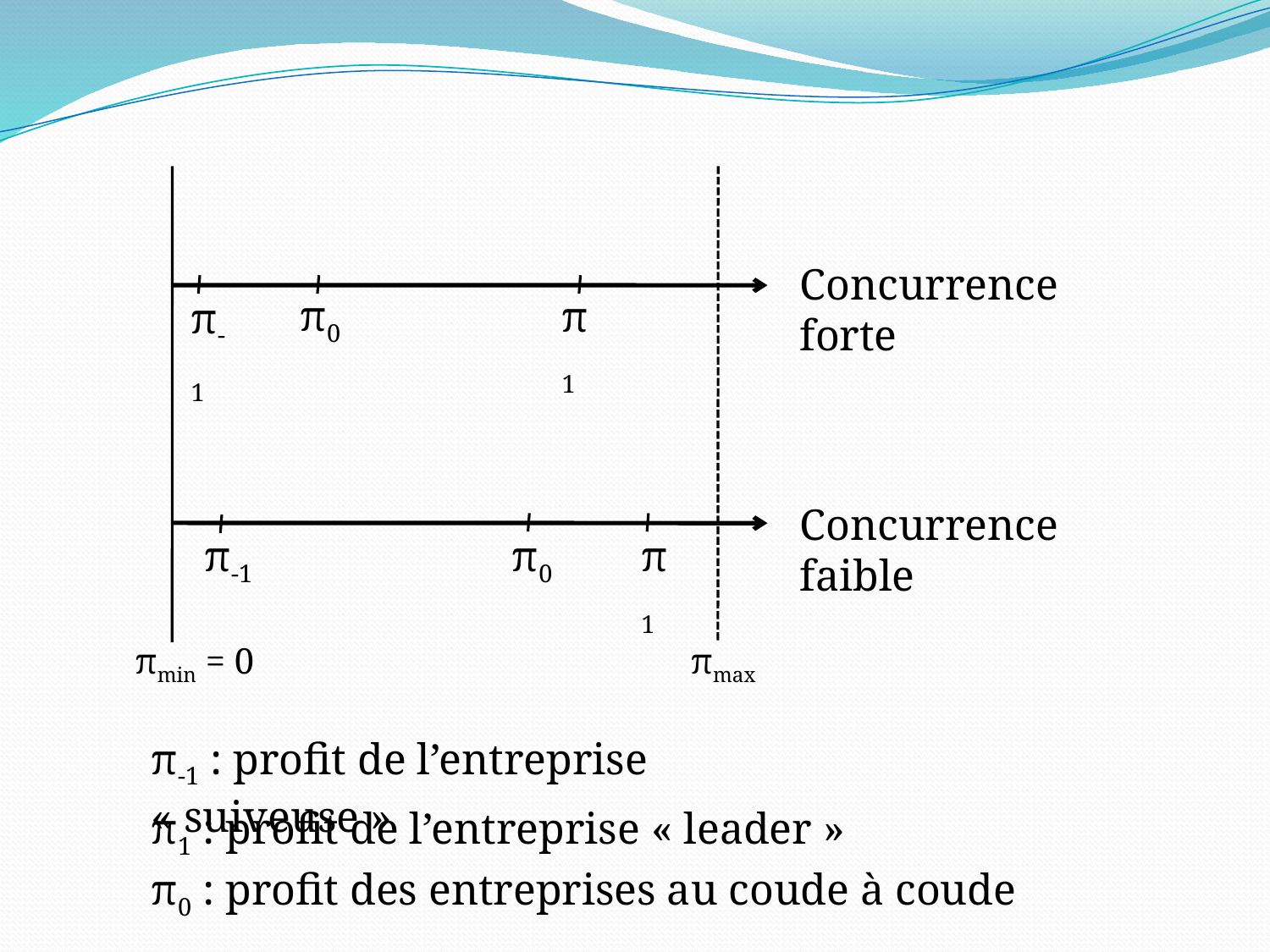

Concurrence  forte
π0
π1
π-1
Concurrence  faible
π-1
π0
π1
πmin = 0
πmax
π-1 : profit de l’entreprise « suiveuse »
π1 : profit de l’entreprise « leader »
π0 : profit des entreprises au coude à coude